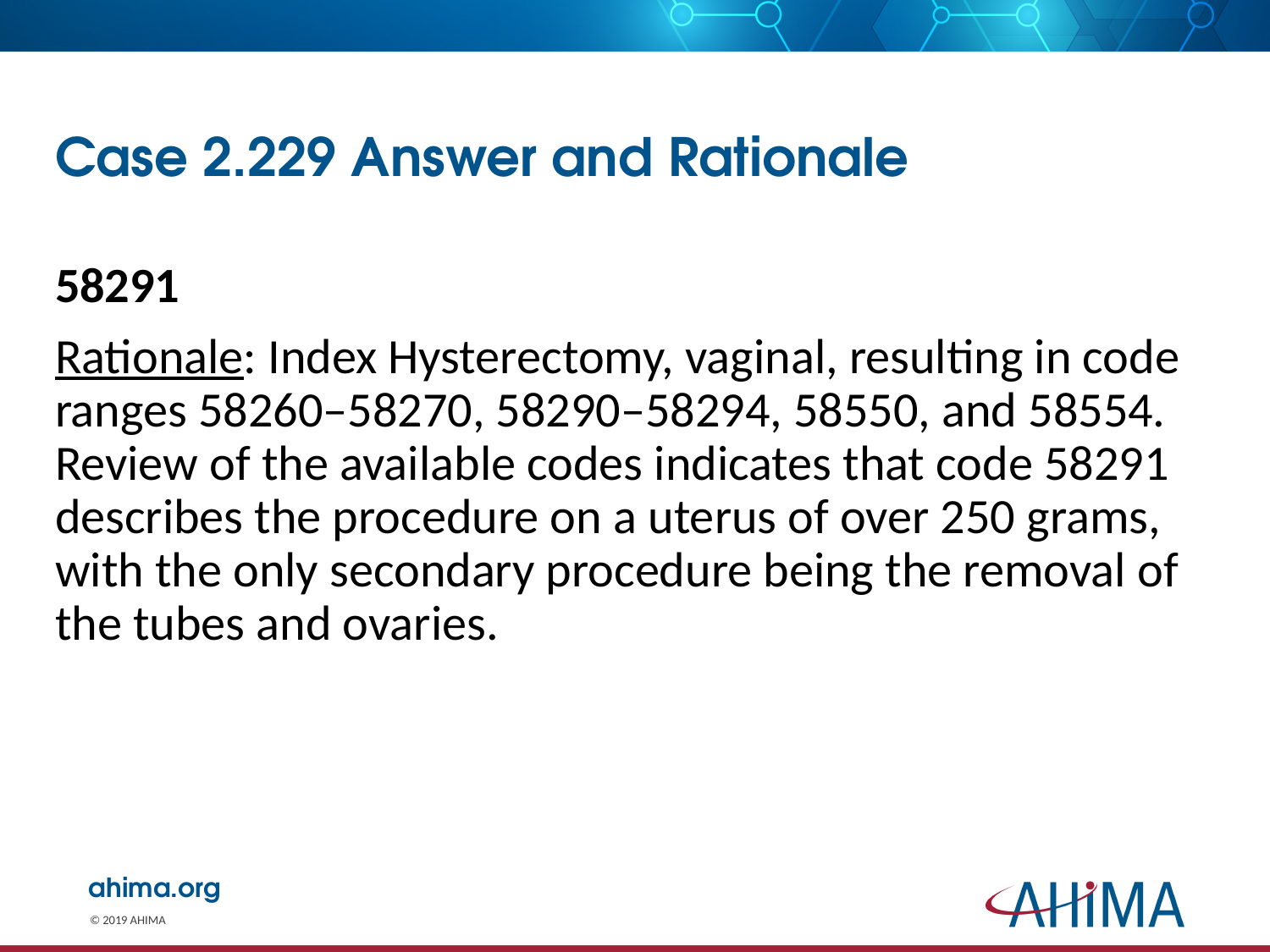

# Case 2.229 Answer and Rationale
58291
Rationale: Index Hysterectomy, vaginal, resulting in code ranges 58260–58270, 58290–58294, 58550, and 58554. Review of the available codes indicates that code 58291 describes the procedure on a uterus of over 250 grams, with the only secondary procedure being the removal of the tubes and ovaries.